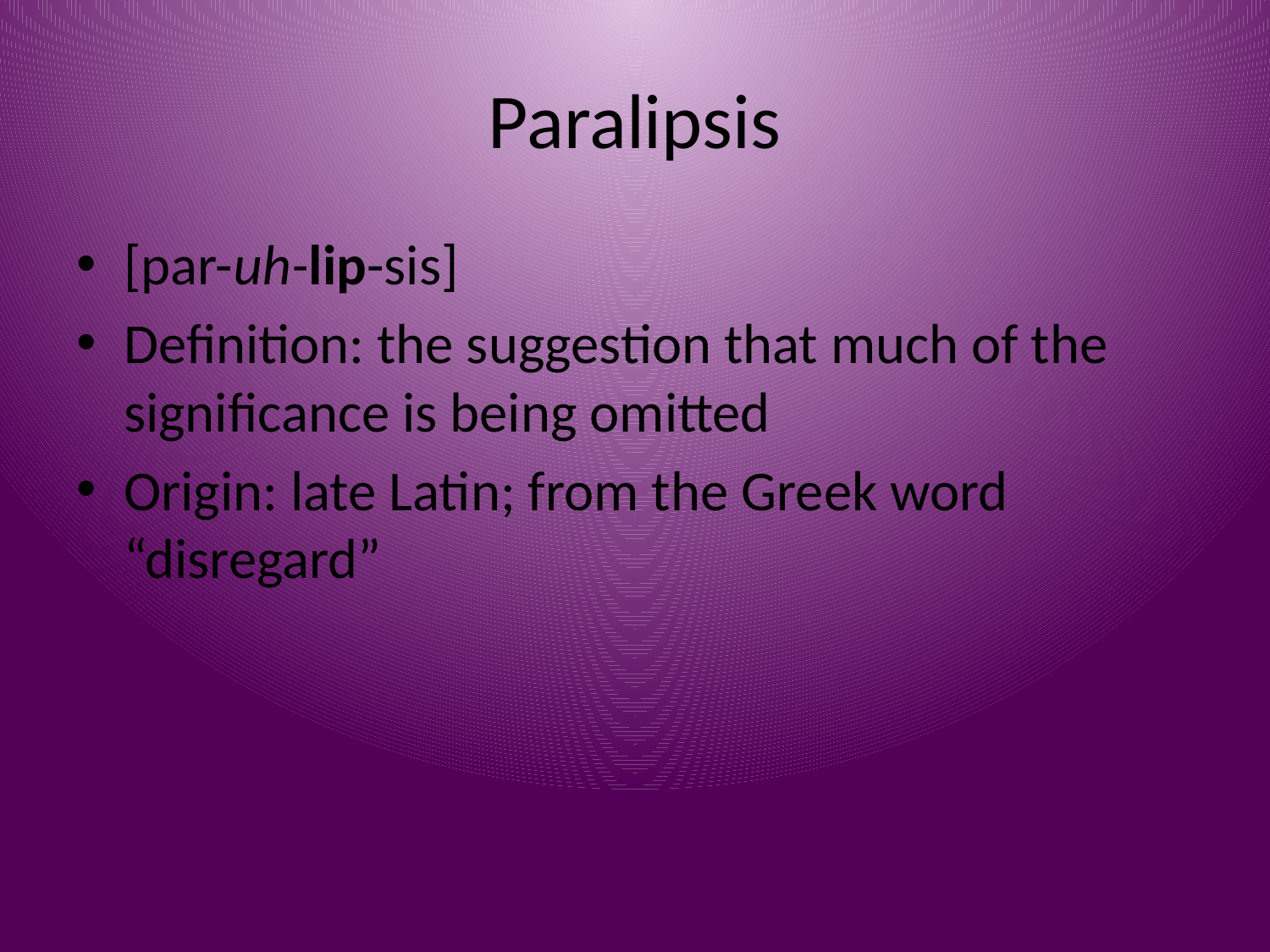

# Paralipsis
[par-uh-lip-sis]
Definition: the suggestion that much of the significance is being omitted
Origin: late Latin; from the Greek word “disregard”